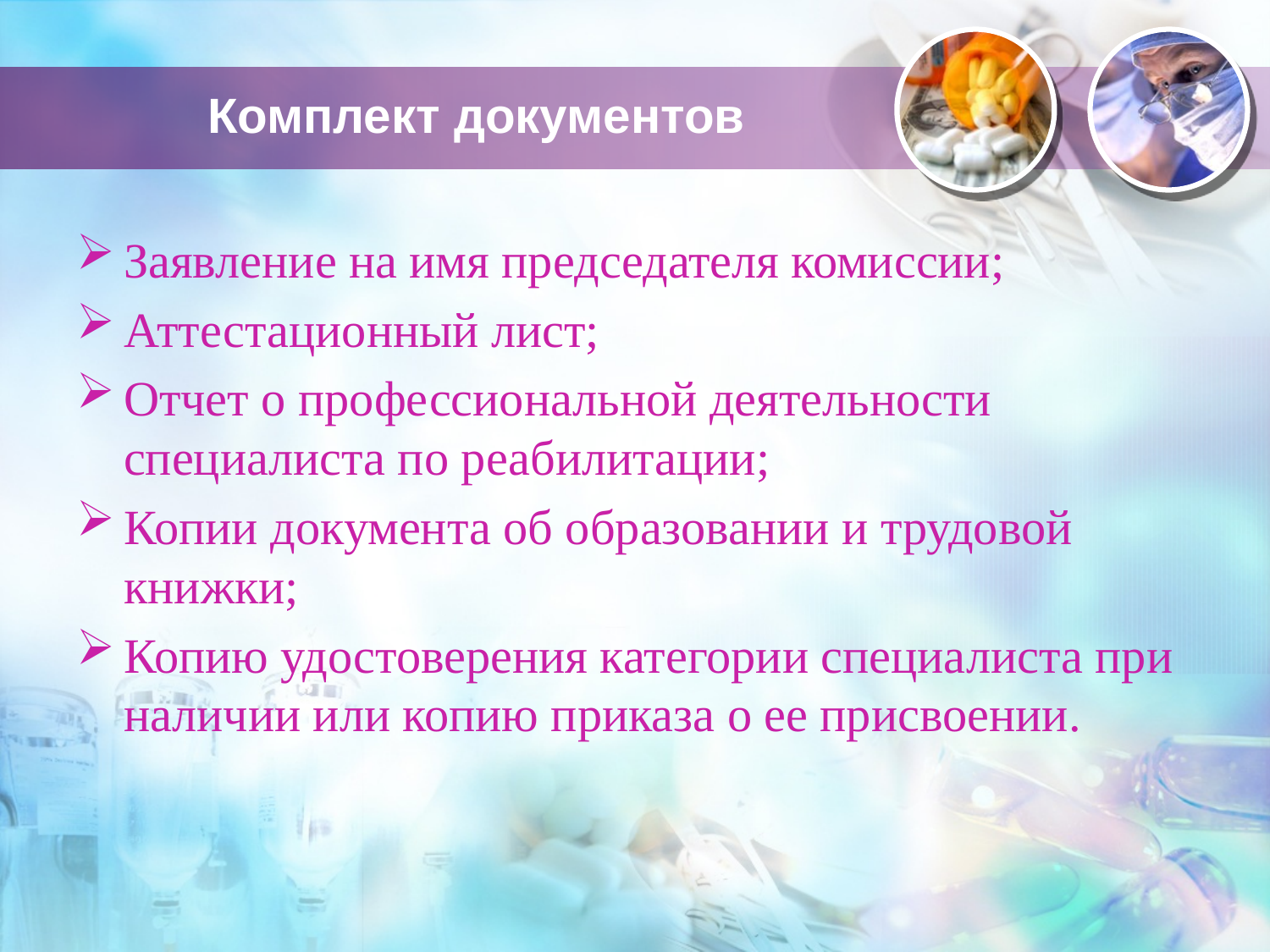

# Комплект документов
Заявление на имя председателя комиссии;
Аттестационный лист;
Отчет о профессиональной деятельности специалиста по реабилитации;
Копии документа об образовании и трудовой книжки;
Копию удостоверения категории специалиста при наличии или копию приказа о ее присвоении.